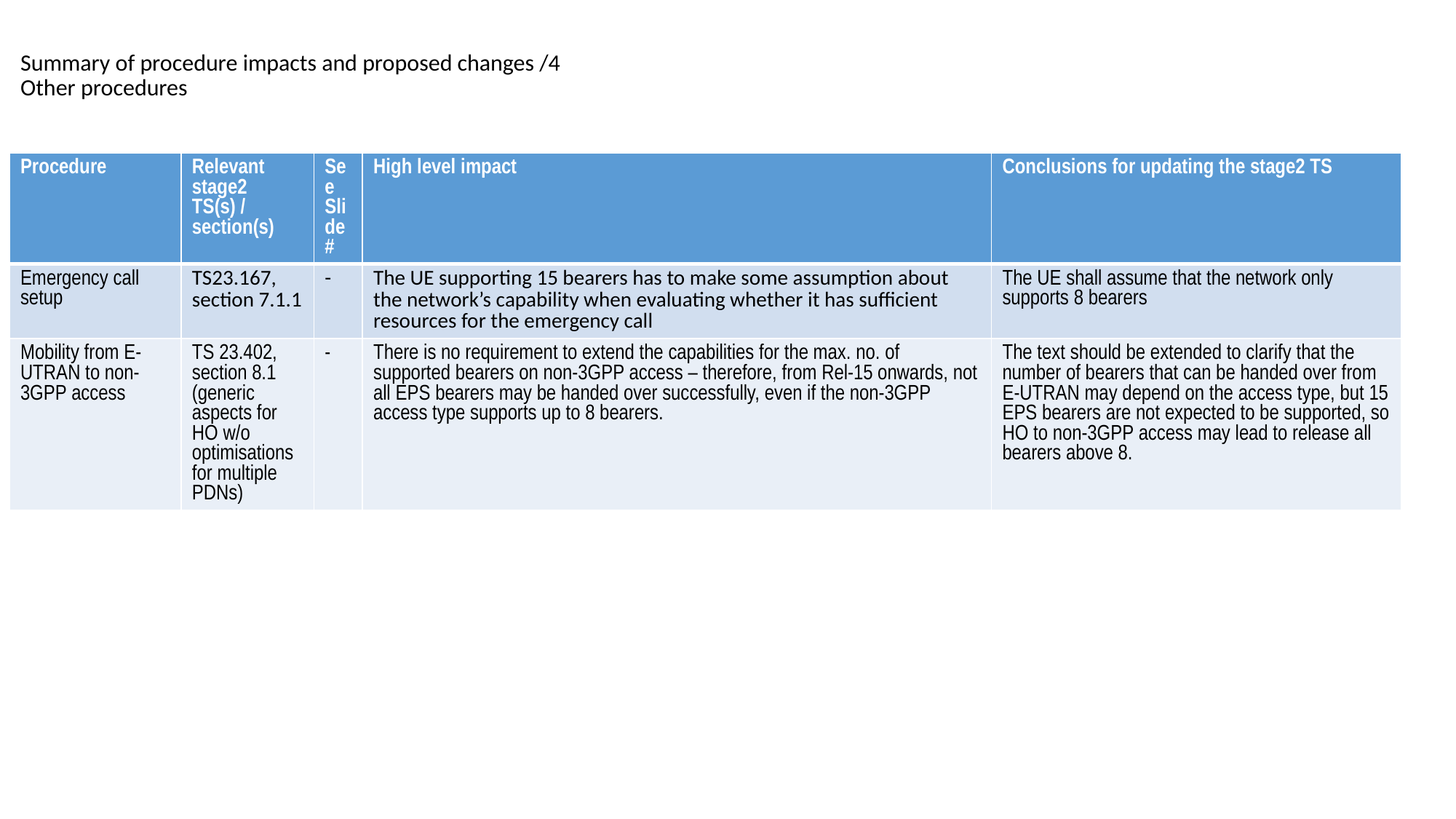

# Summary of procedure impacts and proposed changes /4 Other procedures
| Procedure | Relevant stage2 TS(s) / section(s) | See Slide # | High level impact | Conclusions for updating the stage2 TS |
| --- | --- | --- | --- | --- |
| Emergency call setup | TS23.167, section 7.1.1 | - | The UE supporting 15 bearers has to make some assumption about the network’s capability when evaluating whether it has sufficient resources for the emergency call | The UE shall assume that the network only supports 8 bearers |
| Mobility from E-UTRAN to non-3GPP access | TS 23.402, section 8.1 (generic aspects for HO w/o optimisations for multiple PDNs) | - | There is no requirement to extend the capabilities for the max. no. of supported bearers on non-3GPP access – therefore, from Rel-15 onwards, not all EPS bearers may be handed over successfully, even if the non-3GPP access type supports up to 8 bearers. | The text should be extended to clarify that the number of bearers that can be handed over from E-UTRAN may depend on the access type, but 15 EPS bearers are not expected to be supported, so HO to non-3GPP access may lead to release all bearers above 8. |